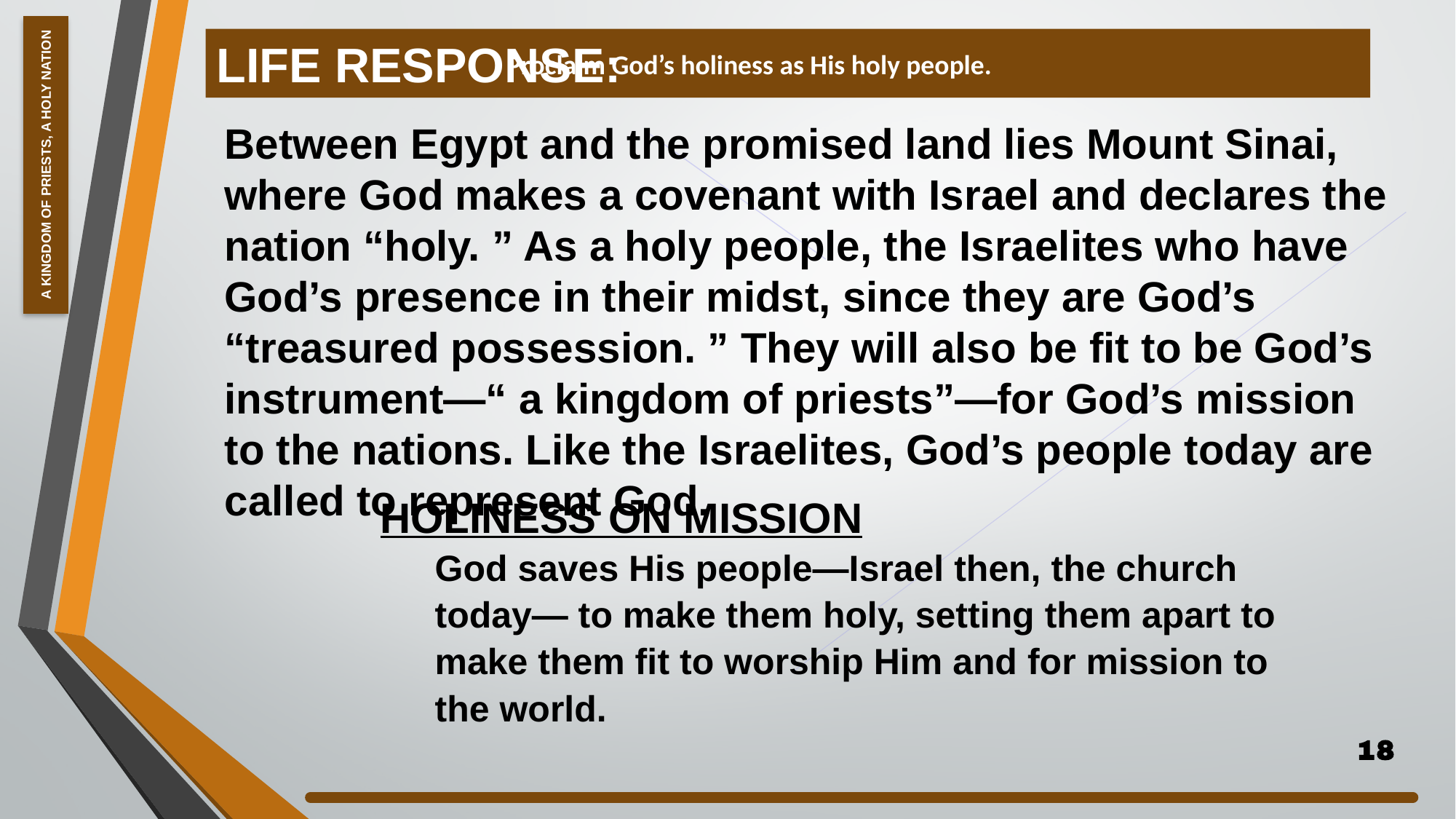

Life Response:
Proclaim God’s holiness as His holy people.
Between Egypt and the promised land lies Mount Sinai, where God makes a covenant with Israel and declares the nation “holy. ” As a holy people, the Israelites who have God’s presence in their midst, since they are God’s “treasured possession. ” They will also be fit to be God’s instrument—“ a kingdom of priests”—for God’s mission to the nations. Like the Israelites, God’s people today are called to represent God.

A Kingdom of Priests, A Holy Nation

Holiness on Mission
God saves His people—Israel then, the church today— to make them holy, setting them apart to make them fit to worship Him and for mission to the world.
18